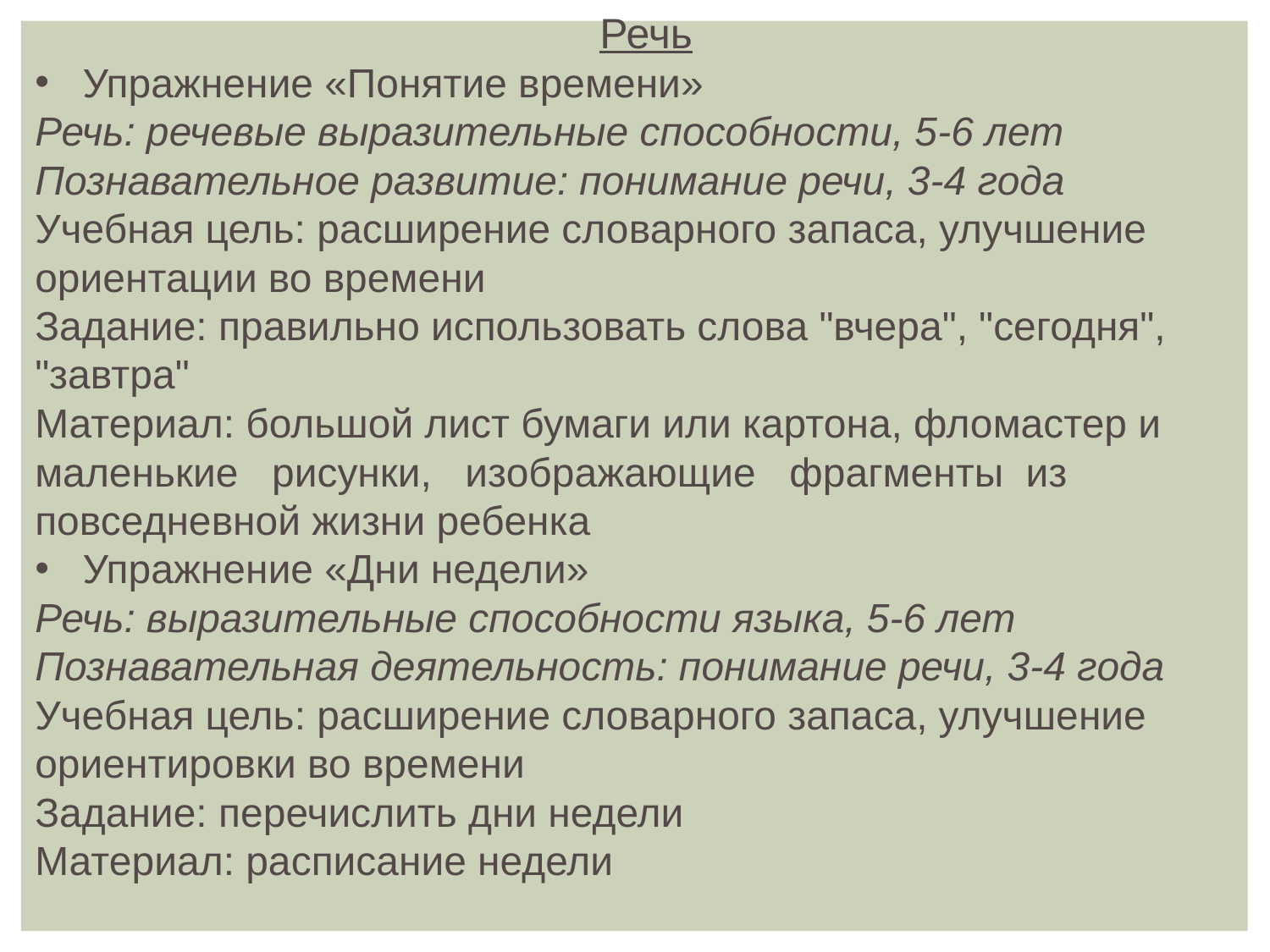

Речь
Упражнение «Понятие времени»
Речь: речевые выразительные способности, 5-6 лет
Познавательное развитие: понимание речи, 3-4 года
Учебная цель: расширение словарного запаса, улучшение ориентации во времени
Задание: правильно использовать слова "вчера", "сегодня", "завтра"
Материал: большой лист бумаги или картона, фломастер и маленькие   рисунки,   изображающие   фрагменты  из повседневной жизни ребенка
Упражнение «Дни недели»
Речь: выразительные способности языка, 5-6 лет
Познавательная деятельность: понимание речи, 3-4 года
Учебная цель: расширение словарного запаса, улучшение ориентировки во времени
Задание: перечислить дни недели
Материал: расписание недели